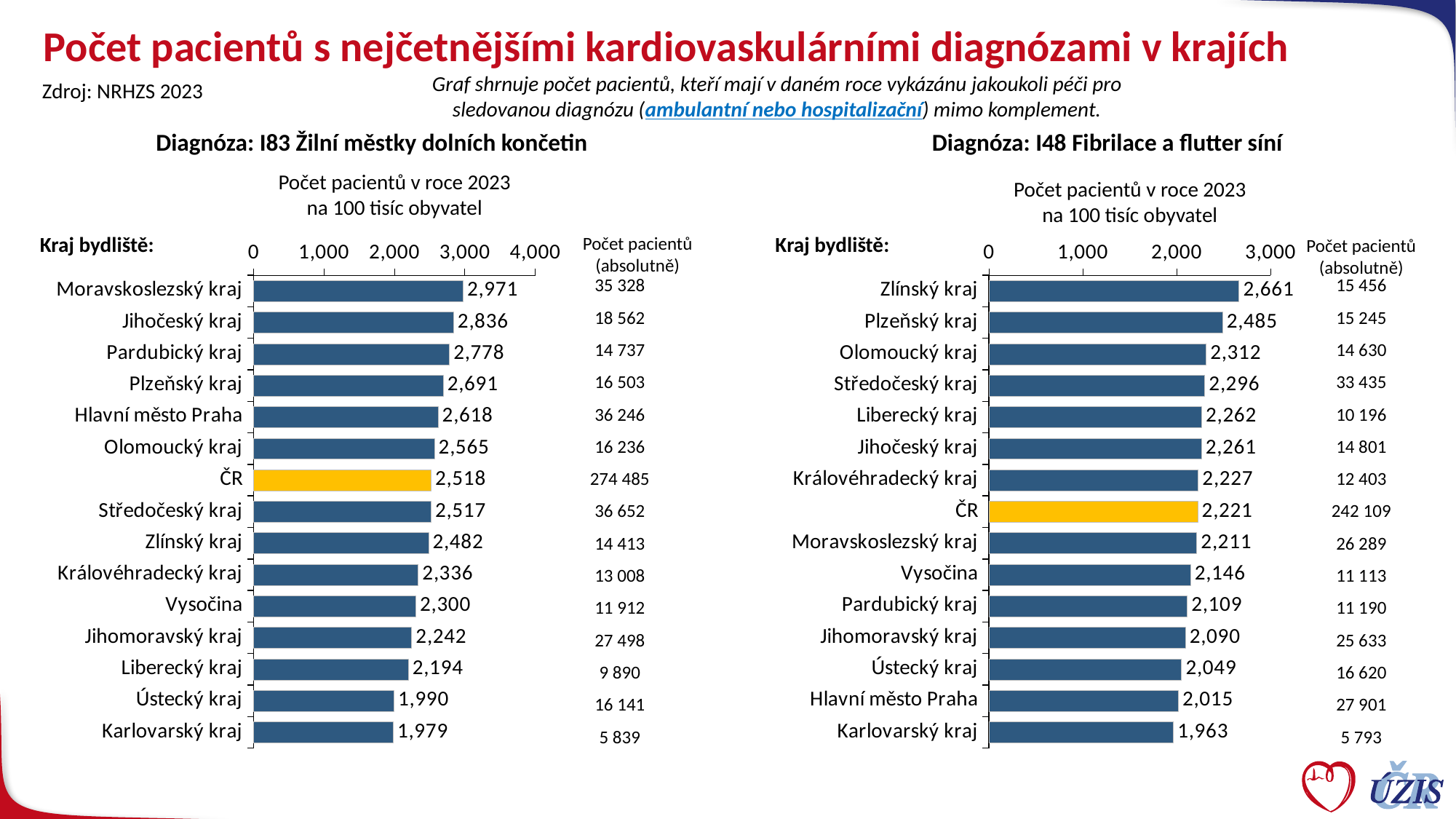

# Počet pacientů s nejčetnějšími kardiovaskulárními diagnózami v krajích
Graf shrnuje počet pacientů, kteří mají v daném roce vykázánu jakoukoli péči pro sledovanou diagnózu (ambulantní nebo hospitalizační) mimo komplement.
Zdroj: NRHZS 2023
Diagnóza: I48 Fibrilace a flutter síní
Diagnóza: I83 Žilní městky dolních končetin

### Chart

| Category | Řada 1 | Column1 |
|---|---|---|
| Zlínský kraj | 2661.4136349234773 | None |
| Plzeňský kraj | 2485.433031070766 | None |
| Olomoucký kraj | 2311.7131010770086 | None |
| Středočeský kraj | 2296.4545242248996 | None |
| Liberecký kraj | 2262.11817326636 | None |
| Jihočeský kraj | 2261.4036561981957 | None |
| Královéhradecký kraj | 2226.9543530915757 | None |
| ČR | 2221.0703950395186 | None |
| Moravskoslezský kraj | 2210.6383765947644 | None |
| Vysočina | 2145.5324735500812 | None |
| Pardubický kraj | 2109.0922798552474 | None |
| Jihomoravský kraj | 2089.5064923631485 | None |
| Ústecký kraj | 2048.894866544456 | None |
| Hlavní město Praha | 2014.9025226542033 | None |
| Karlovarský kraj | 1963.216380809077 | None |

### Chart

| Category | Řada 1 | Column1 |
|---|---|---|
| Moravskoslezský kraj | 2970.726637313699 | None |
| Jihočeský kraj | 2836.036393916013 | None |
| Pardubický kraj | 2777.6311821471654 | None |
| Plzeňský kraj | 2690.528128026294 | None |
| Hlavní město Praha | 2617.546211107998 | None |
| Olomoucký kraj | 2565.4801031501243 | None |
| ČR | 2518.0827948668666 | None |
| Středočeský kraj | 2517.4114317897715 | None |
| Zlínský kraj | 2481.816428581268 | None |
| Královéhradecký kraj | 2335.5818934947365 | None |
| Vysočina | 2299.7914896903235 | None |
| Jihomoravský kraj | 2241.5343317989255 | None |
| Liberecký kraj | 2194.228004472764 | None |
| Ústecký kraj | 1989.8442864557203 | None |
| Karlovarský kraj | 1978.805532115346 | None |
Počet pacientů v roce 2023
na 100 tisíc obyvatel
Počet pacientů v roce 2023
na 100 tisíc obyvatel
Kraj bydliště:
Kraj bydliště:
Počet pacientů (absolutně)
Počet pacientů (absolutně)
| 35 328 |
| --- |
| 18 562 |
| 14 737 |
| 16 503 |
| 36 246 |
| 16 236 |
| 274 485 |
| 36 652 |
| 14 413 |
| 13 008 |
| 11 912 |
| 27 498 |
| 9 890 |
| 16 141 |
| 5 839 |
| 15 456 |
| --- |
| 15 245 |
| 14 630 |
| 33 435 |
| 10 196 |
| 14 801 |
| 12 403 |
| 242 109 |
| 26 289 |
| 11 113 |
| 11 190 |
| 25 633 |
| 16 620 |
| 27 901 |
| 5 793 |